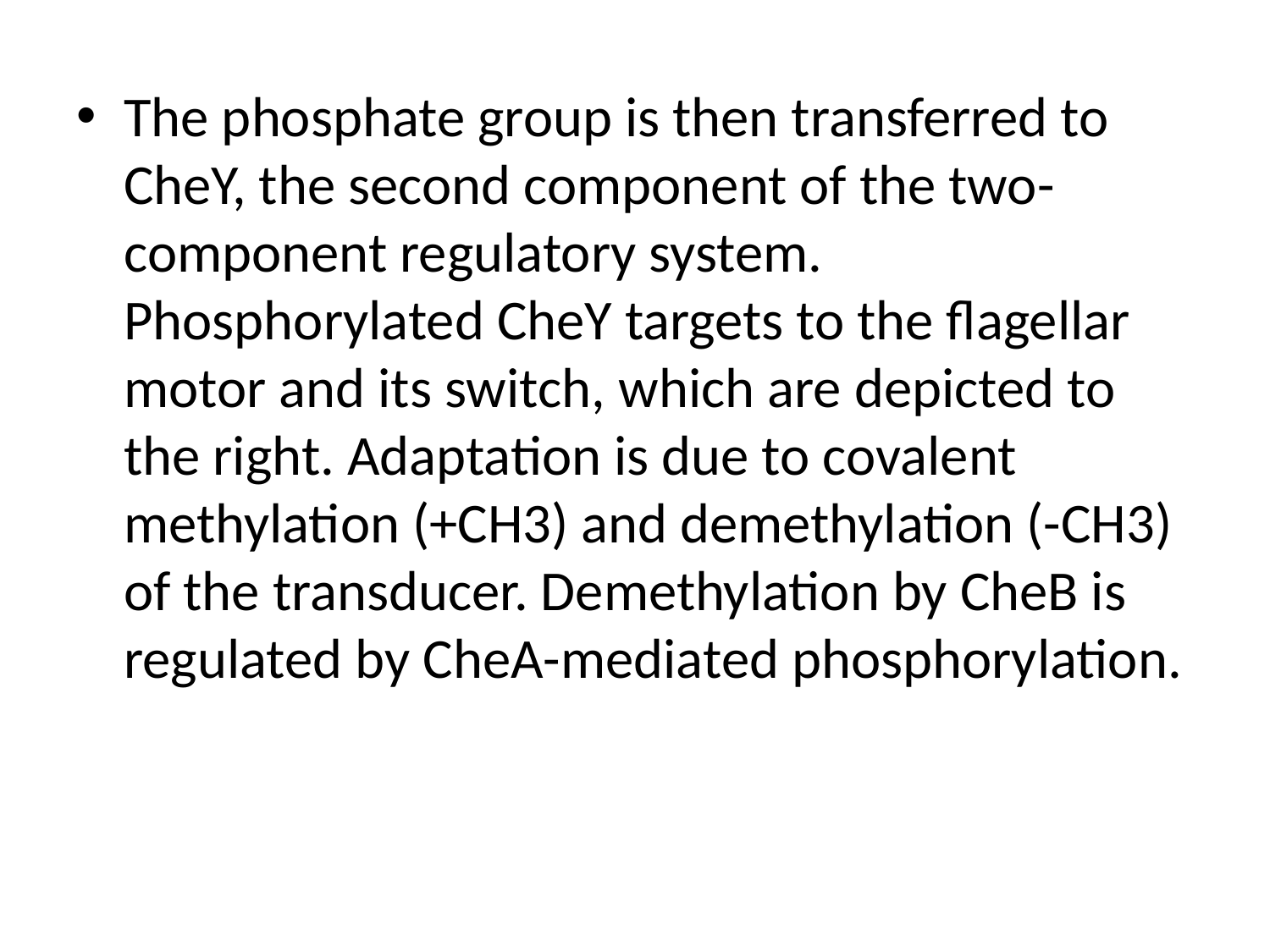

The phosphate group is then transferred to CheY, the second component of the two-component regulatory system. Phosphorylated CheY targets to the flagellar motor and its switch, which are depicted to the right. Adaptation is due to covalent methylation (+CH3) and demethylation (-CH3) of the transducer. Demethylation by CheB is regulated by CheA-mediated phosphorylation.